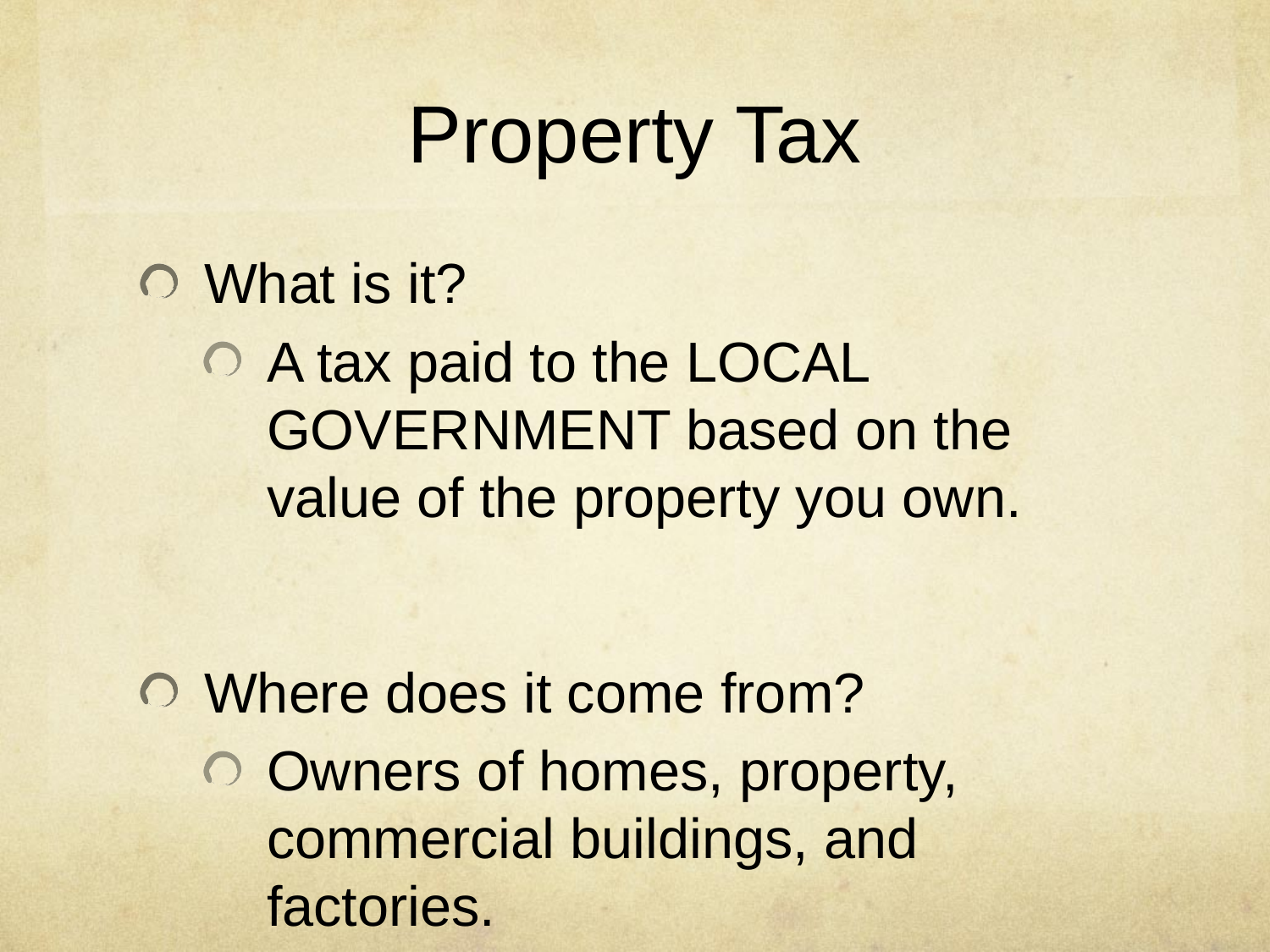

# Property Tax
What is it?
A tax paid to the LOCAL GOVERNMENT based on the value of the property you own.

Where does it come from?
Owners of homes, property, commercial buildings, and factories.